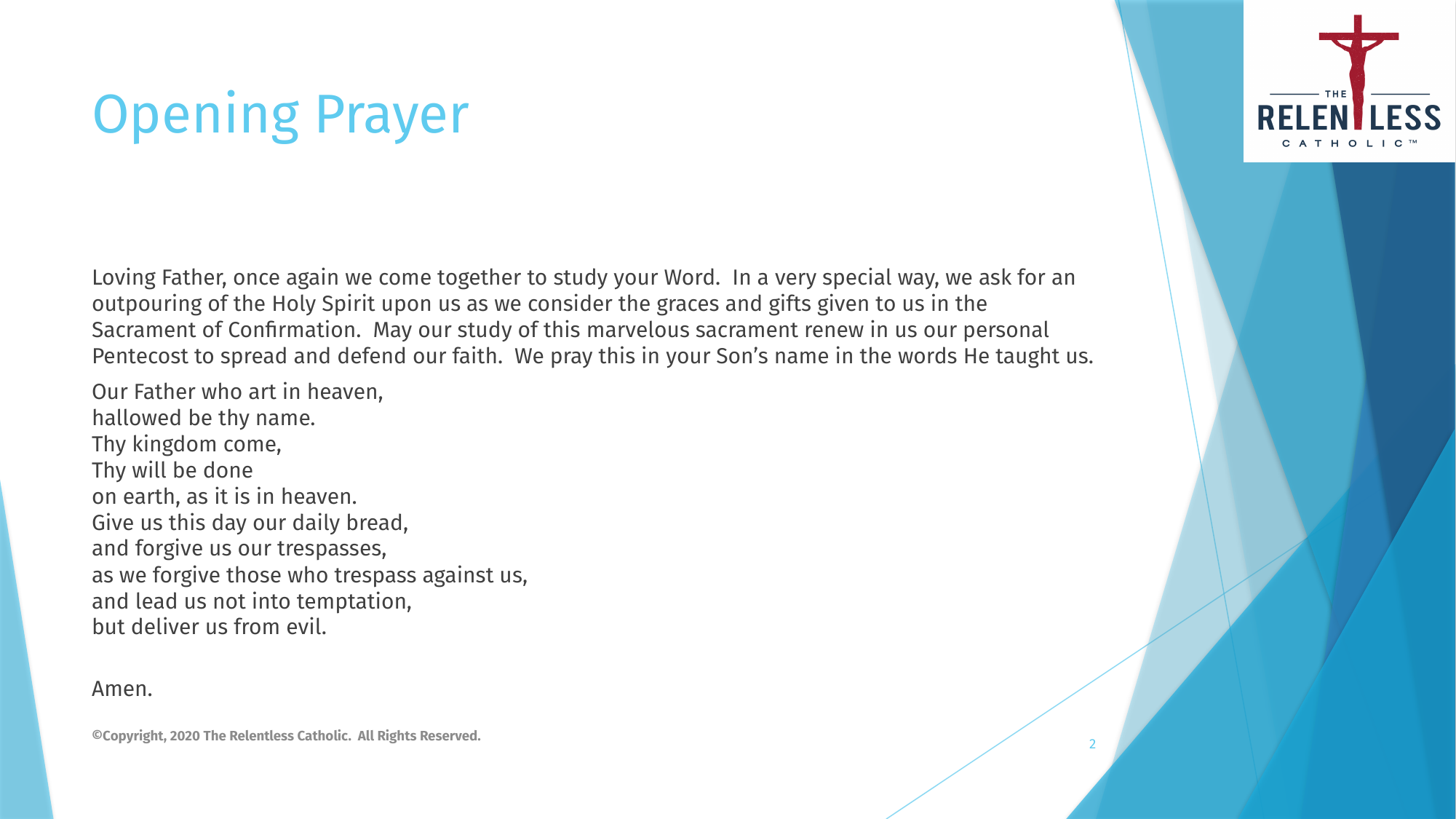

# Opening Prayer
Loving Father, once again we come together to study your Word.  In a very special way, we ask for an outpouring of the Holy Spirit upon us as we consider the graces and gifts given to us in the Sacrament of Confirmation.  May our study of this marvelous sacrament renew in us our personal Pentecost to spread and defend our faith.  We pray this in your Son’s name in the words He taught us.
Our Father who art in heaven,
hallowed be thy name.
Thy kingdom come, 
Thy will be done
on earth, as it is in heaven.
Give us this day our daily bread,
and forgive us our trespasses,
as we forgive those who trespass against us,
and lead us not into temptation,
but deliver us from evil.
Amen.

©Copyright, 2020 The Relentless Catholic.  All Rights Reserved.

2